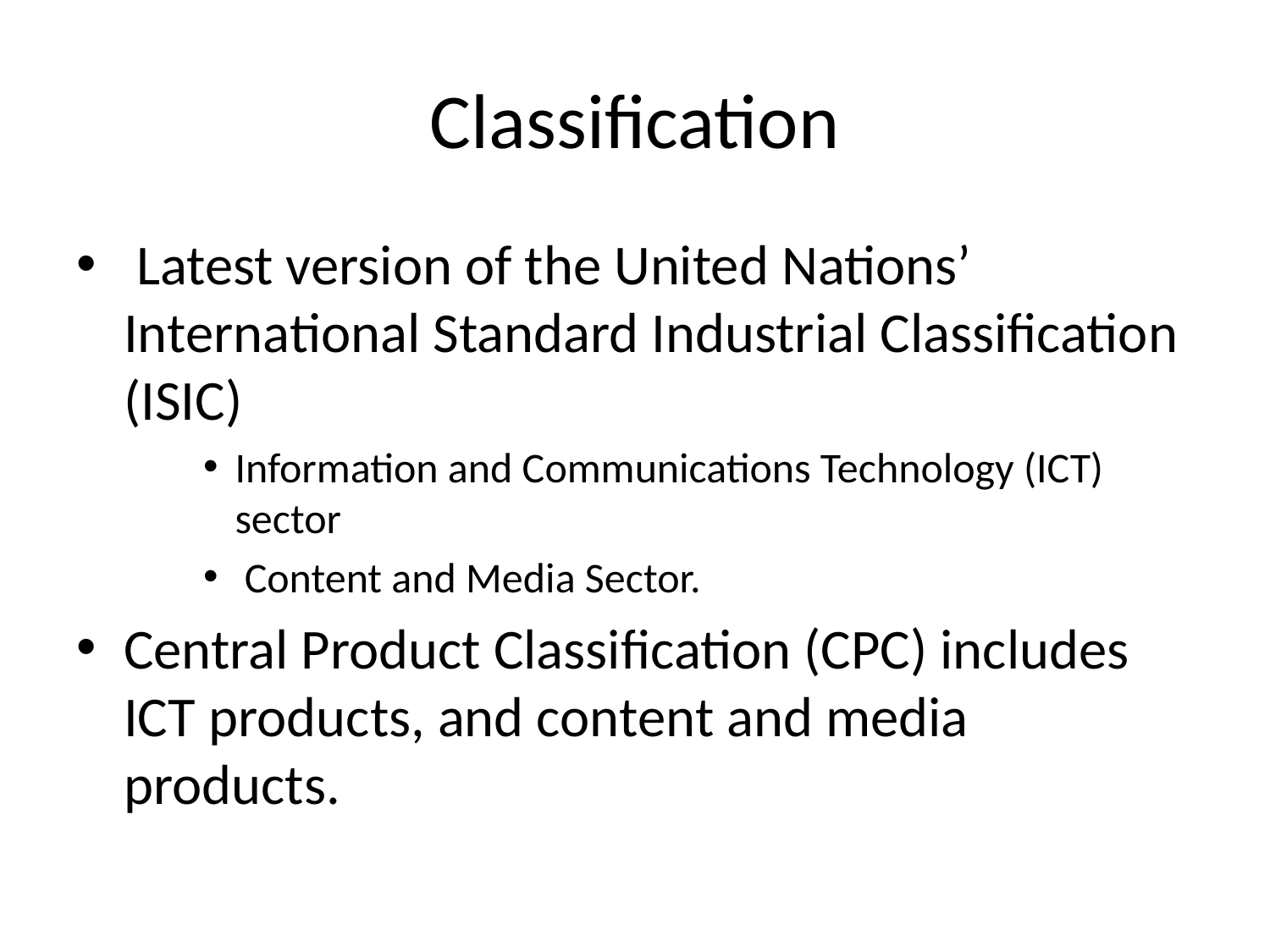

# Classification
 Latest version of the United Nations’ International Standard Industrial Classification (ISIC)
Information and Communications Technology (ICT) sector
 Content and Media Sector.
Central Product Classification (CPC) includes ICT products, and content and media products.